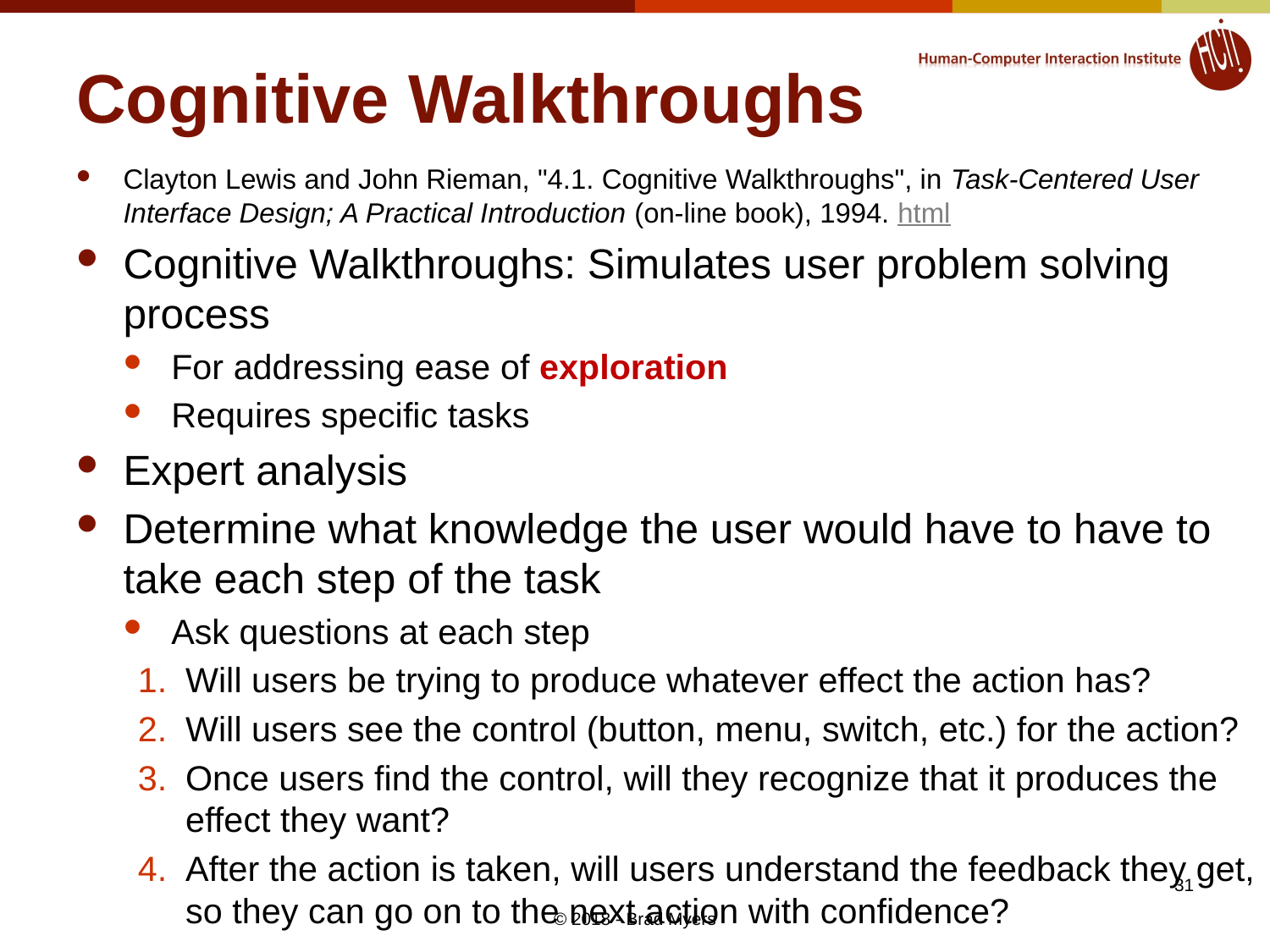

# Cognitive Walkthroughs
Clayton Lewis and John Rieman, "4.1. Cognitive Walkthroughs", in Task-Centered User Interface Design; A Practical Introduction (on-line book), 1994. html
Cognitive Walkthroughs: Simulates user problem solving process
For addressing ease of exploration
Requires specific tasks
Expert analysis
Determine what knowledge the user would have to have to take each step of the task
Ask questions at each step
Will users be trying to produce whatever effect the action has?
Will users see the control (button, menu, switch, etc.) for the action?
Once users find the control, will they recognize that it produces the effect they want?
After the action is taken, will users understand the feedback they get, so they can go on to the next action with confidence?
31
© 2018 - Brad Myers